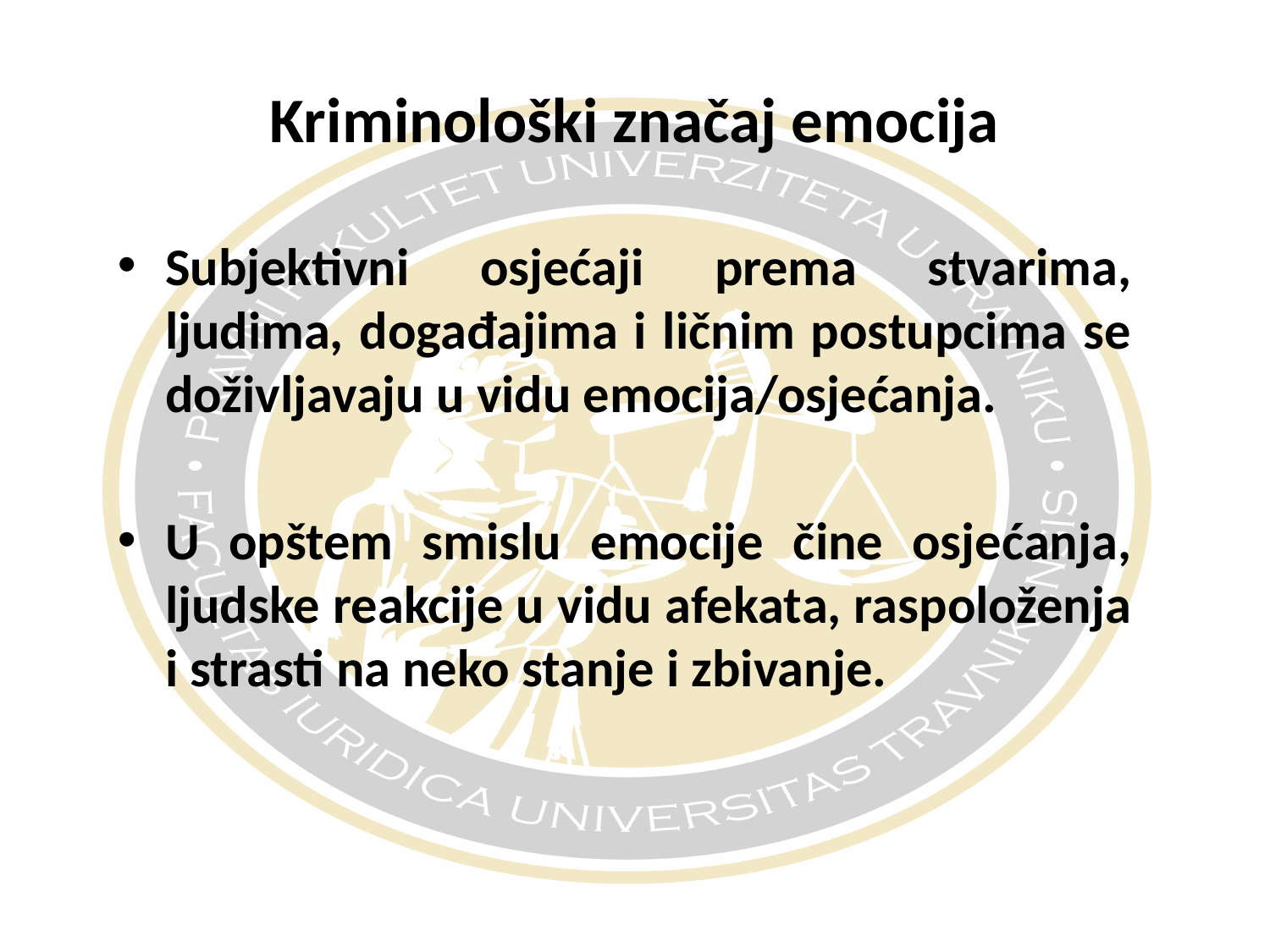

# Kriminološki značaj emocija
Subjektivni osjećaji prema stvarima, ljudima, događajima i ličnim postupcima se doživljavaju u vidu emocija/osjećanja.

U opštem smislu emocije čine osjećanja, ljudske reakcije u vidu afekata, raspoloženja i strasti na neko stanje i zbivanje.